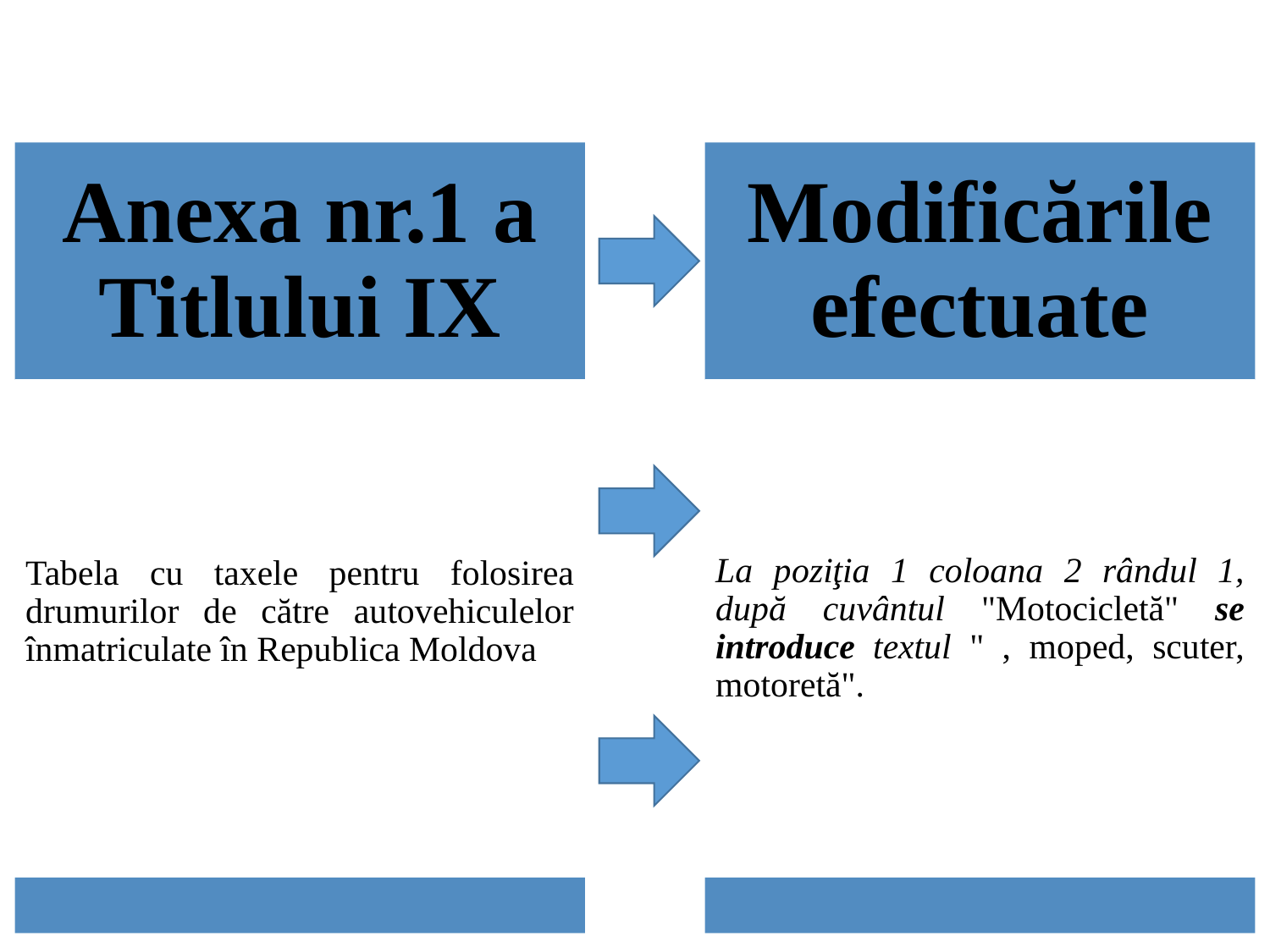

Anexa nr.1 a Titlului IX
Tabela cu taxele pentru folosirea drumurilor de către autovehiculelor înmatriculate în Republica Moldova

Modificările efectuate
La poziţia 1 coloana 2 rândul 1, după cuvântul "Motocicletă" se introduce textul " , moped, scuter, motoretă".

43